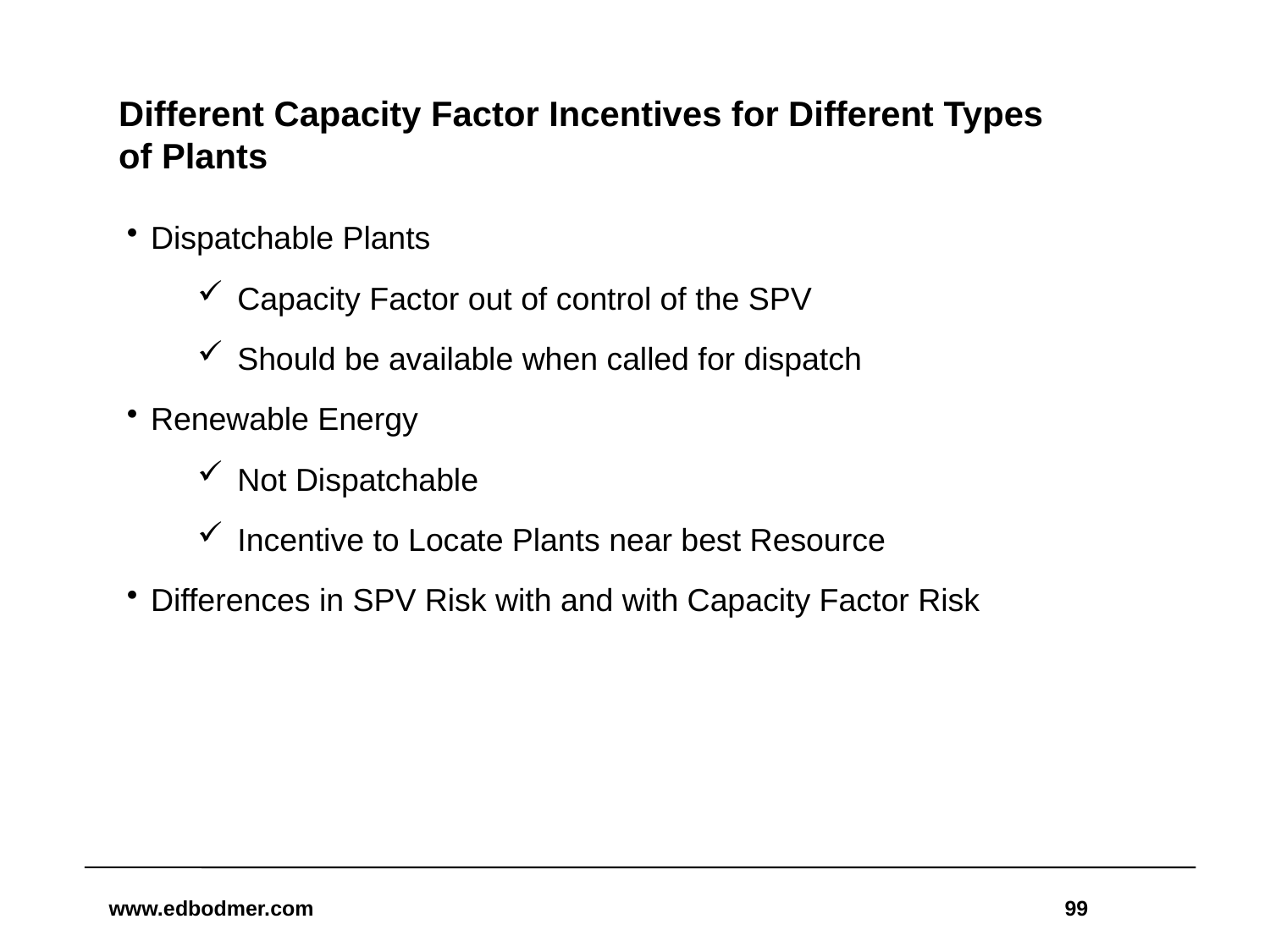

# Different Capacity Factor Incentives for Different Types of Plants
Dispatchable Plants
Capacity Factor out of control of the SPV
Should be available when called for dispatch
Renewable Energy
Not Dispatchable
Incentive to Locate Plants near best Resource
Differences in SPV Risk with and with Capacity Factor Risk